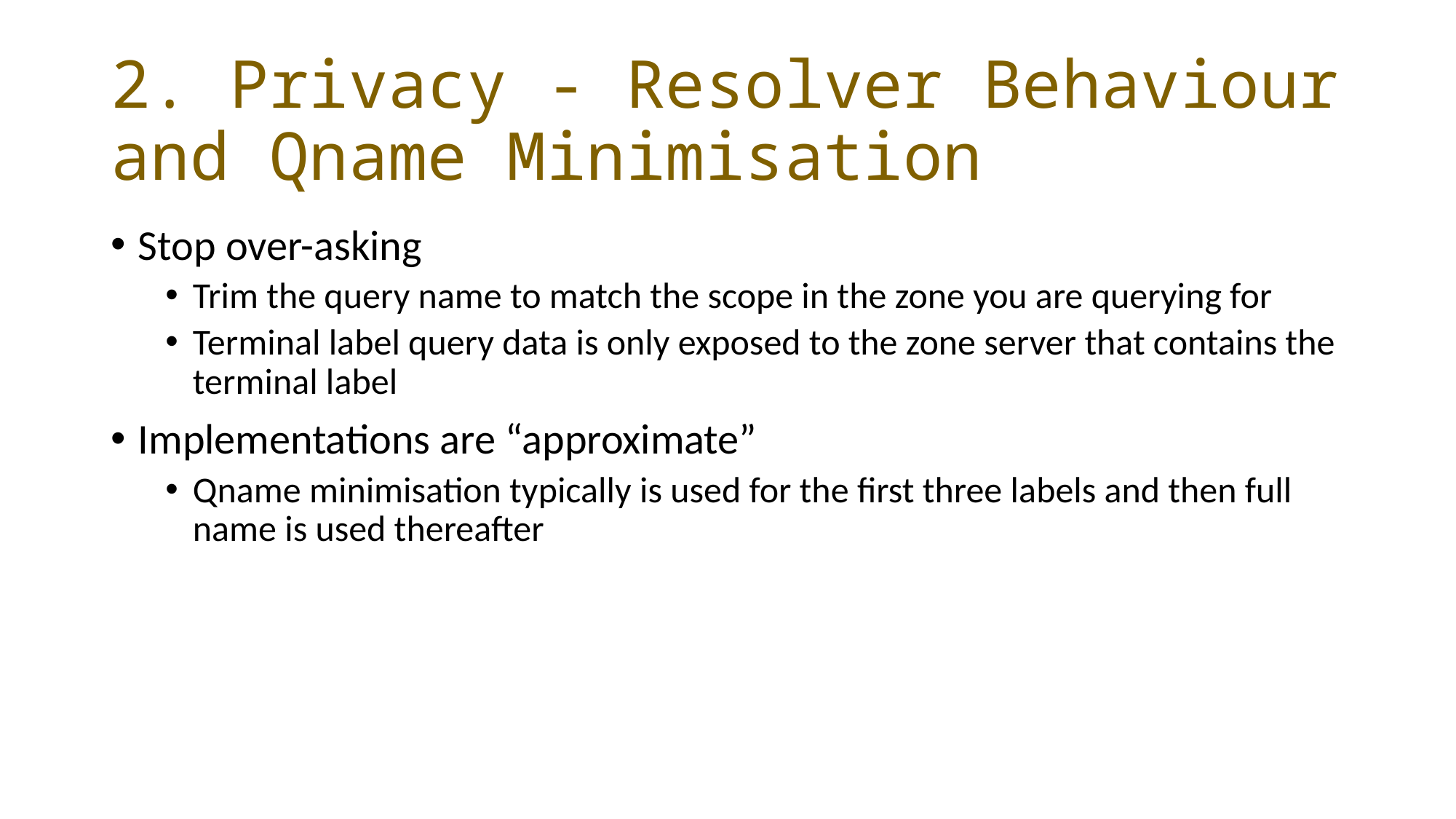

# 2. Privacy - Resolver Behaviour and Qname Minimisation
Stop over-asking
Trim the query name to match the scope in the zone you are querying for
Terminal label query data is only exposed to the zone server that contains the terminal label
Implementations are “approximate”
Qname minimisation typically is used for the first three labels and then full name is used thereafter